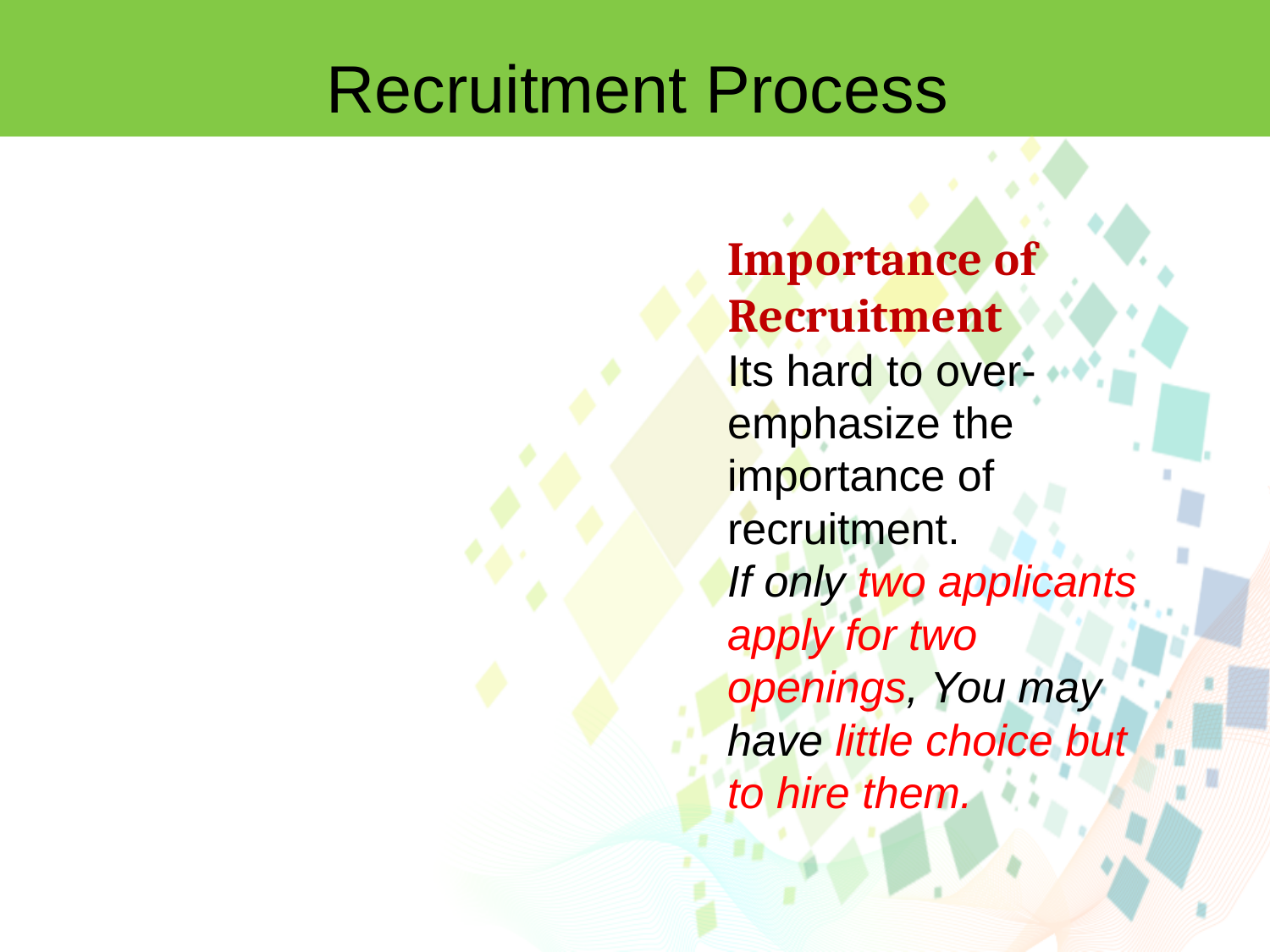

Recruitment Process
Importance of Recruitment
Its hard to over-emphasize the importance of recruitment.
If only two applicants apply for two openings, You may have little choice but to hire them.